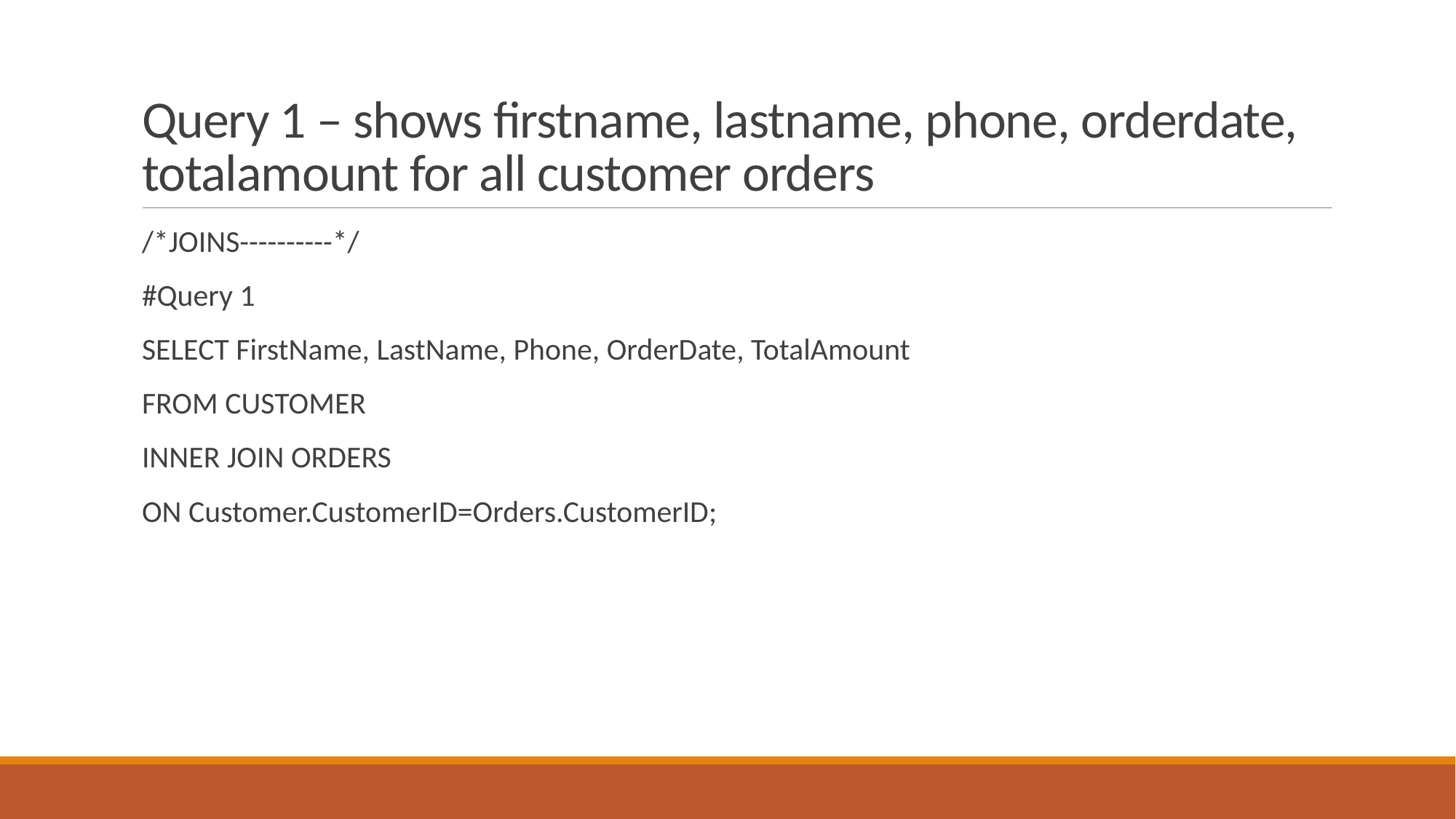

# Query 1 – shows firstname, lastname, phone, orderdate, totalamount for all customer orders
/*JOINS----------*/
#Query 1
SELECT FirstName, LastName, Phone, OrderDate, TotalAmount
FROM CUSTOMER
INNER JOIN ORDERS
ON Customer.CustomerID=Orders.CustomerID;